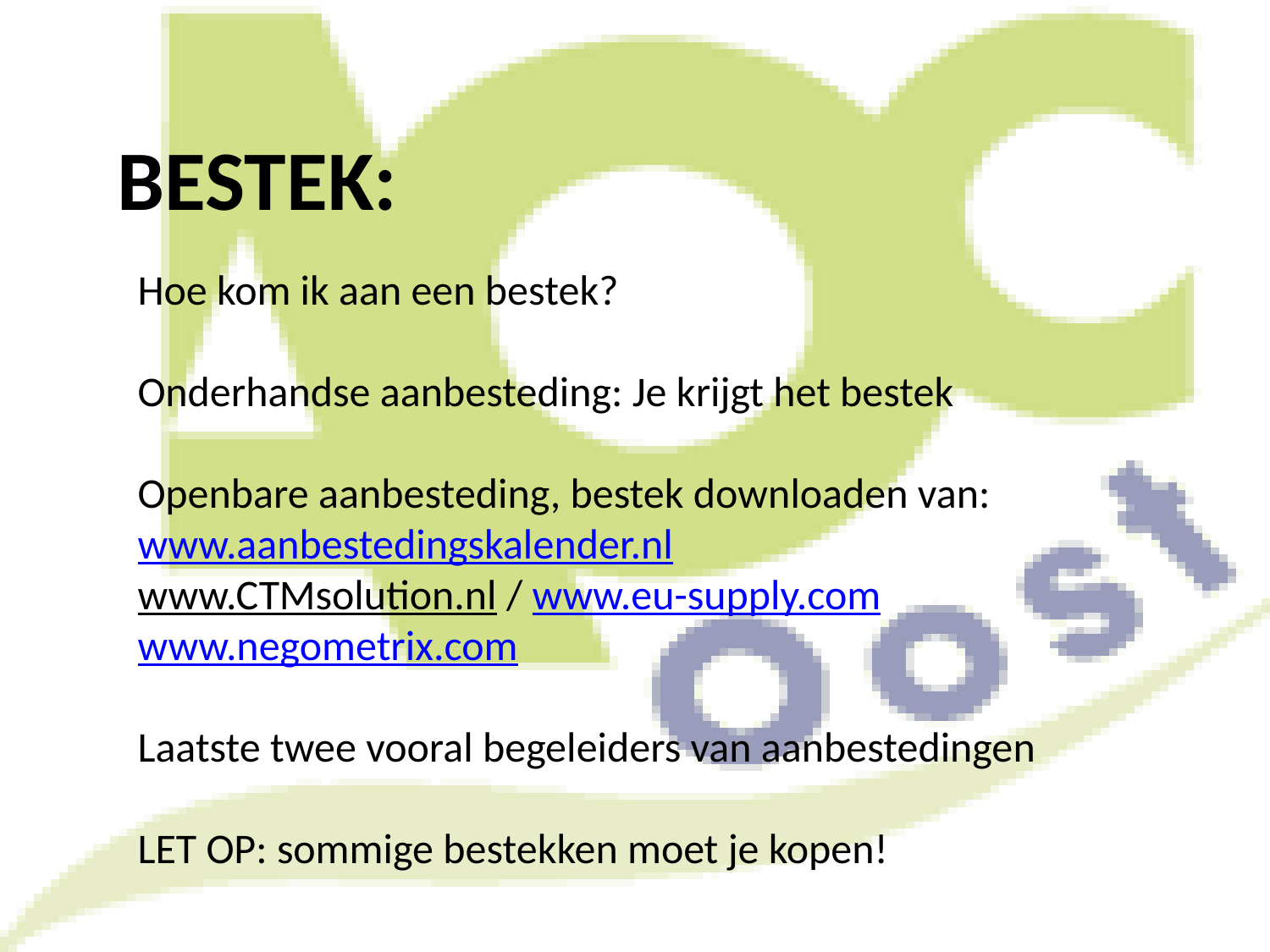

# BESTEK:
Hoe kom ik aan een bestek?

Onderhandse aanbesteding: Je krijgt het bestek

Openbare aanbesteding, bestek downloaden van:
www.aanbestedingskalender.nl
www.CTMsolution.nl / www.eu-supply.com
www.negometrix.com

Laatste twee vooral begeleiders van aanbestedingen

LET OP: sommige bestekken moet je kopen!